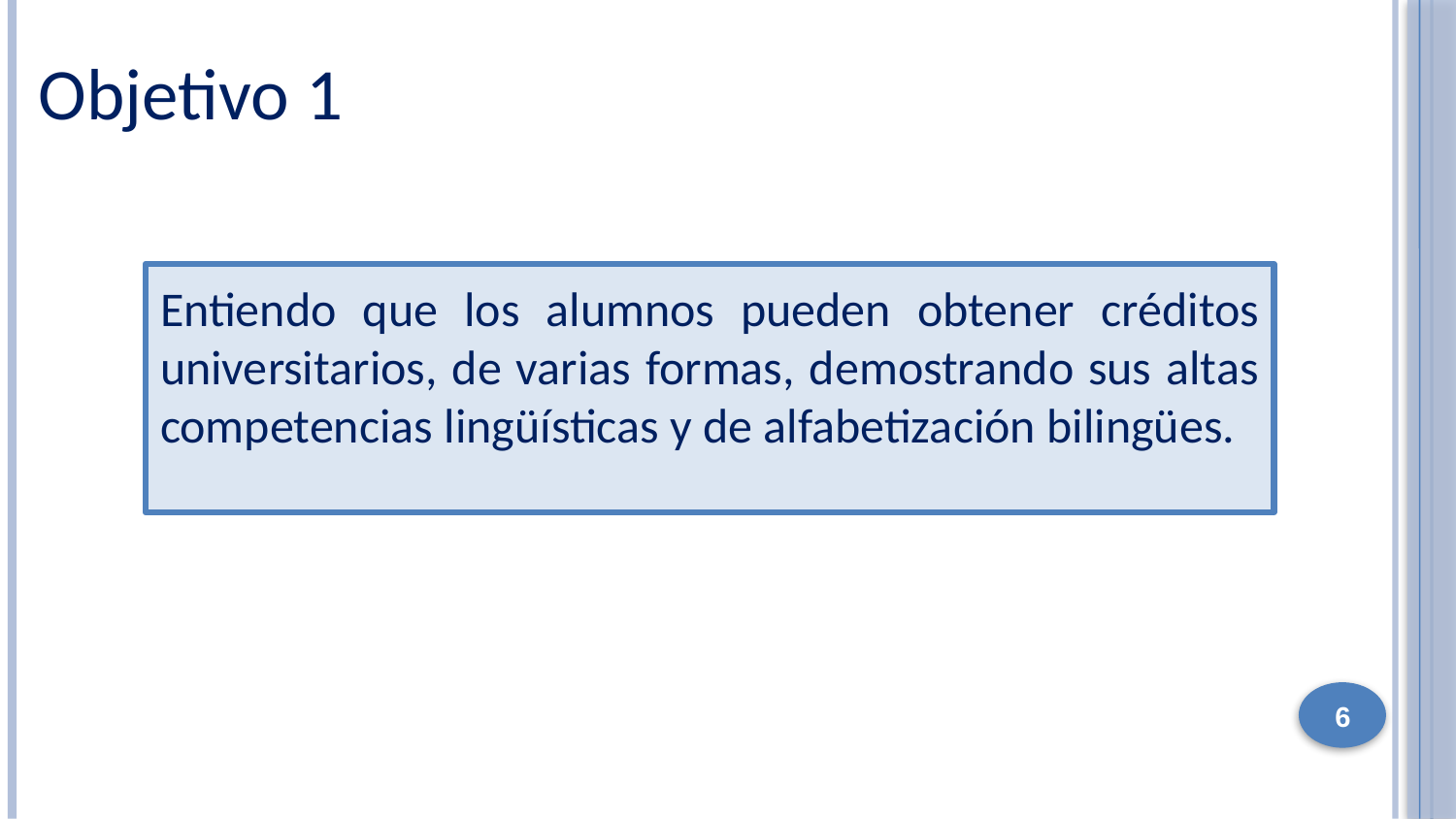

Objetivo 1
Entiendo que los alumnos pueden obtener créditos universitarios, de varias formas, demostrando sus altas competencias lingüísticas y de alfabetización bilingües.

6